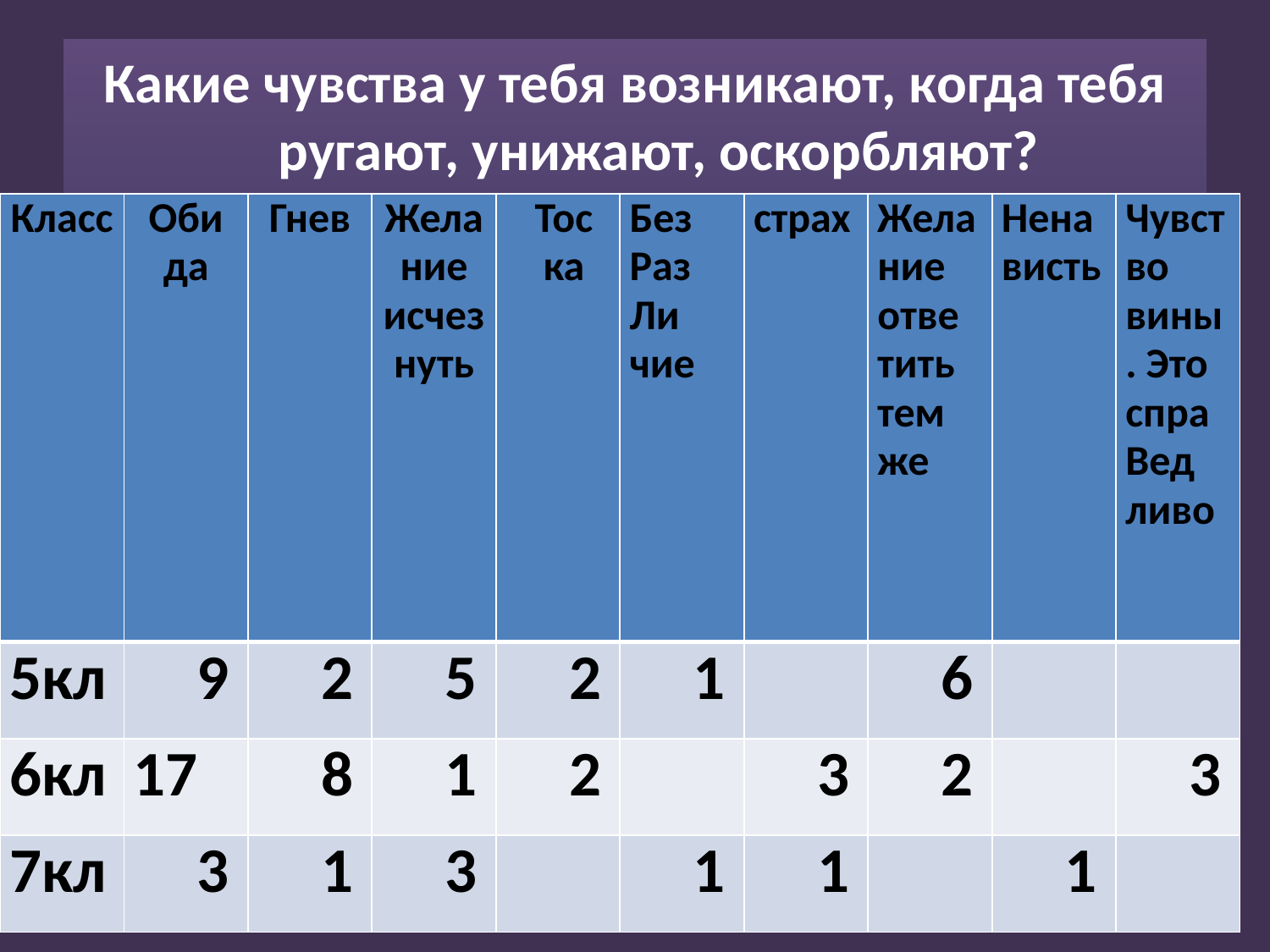

#
Какие чувства у тебя возникают, когда тебя ругают, унижают, оскорбляют?

| Класс | Оби да | Гнев | Желание исчезнуть | Тос ка | Без Раз Ли чие | страх | Желание отве тить тем же | Нена висть | Чувство вины. Это спра Вед ливо |
| --- | --- | --- | --- | --- | --- | --- | --- | --- | --- |
| 5кл | 9 | 2 | 5 | 2 | 1 |  | 6 |  |  |
| 6кл | 17 | 8 | 1 | 2 |  | 3 | 2 |  | 3 |
| 7кл | 3 | 1 | 3 |  | 1 | 1 |  | 1 |  |